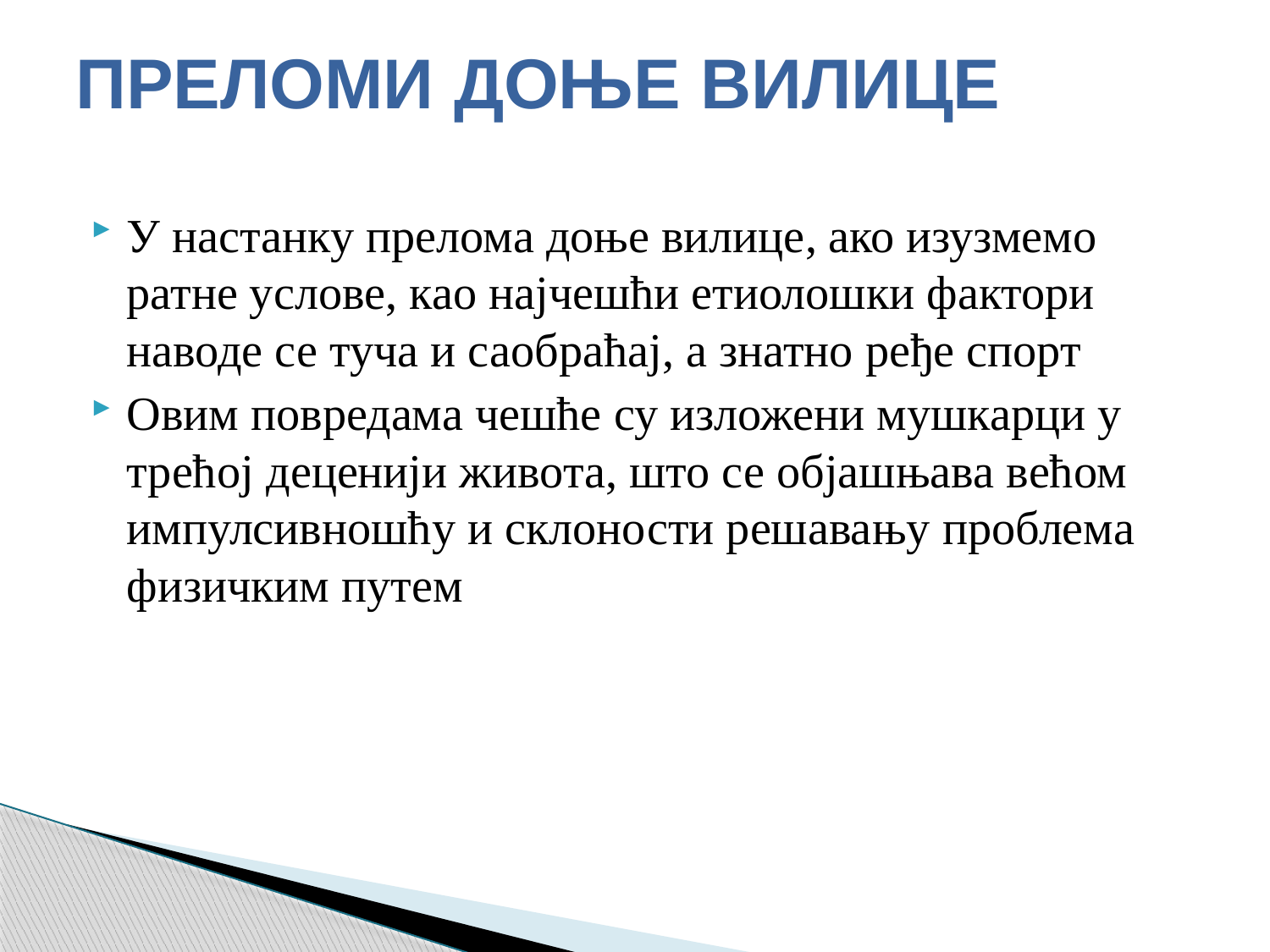

# ПРЕЛОМИ ДОЊЕ ВИЛИЦЕ
У настанку прелома доње вилице, ако изузмемо ратне услове, као најчешћи етиолошки фактори наводе се туча и саобраћај, а знатно ређе спорт
Овим повредама чешће су изложени мушкарци у трећој деценији живота, што се објашњава већом импулсивношћу и склоности решавању проблема физичким путем